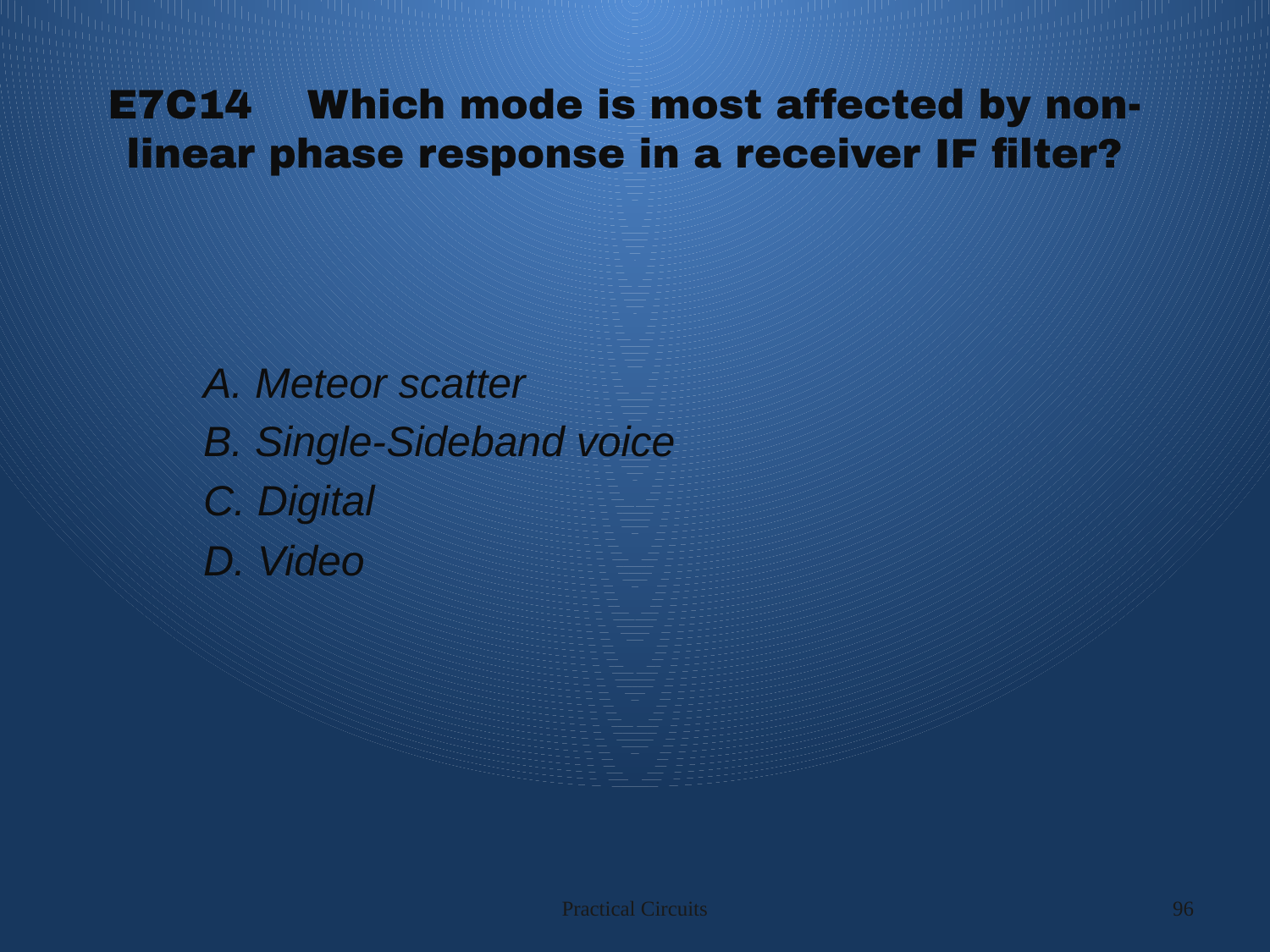

# E7C14    Which mode is most affected by non-linear phase response in a receiver IF filter?
A. Meteor scatter
B. Single-Sideband voice
C. Digital
D. Video
Practical Circuits
96